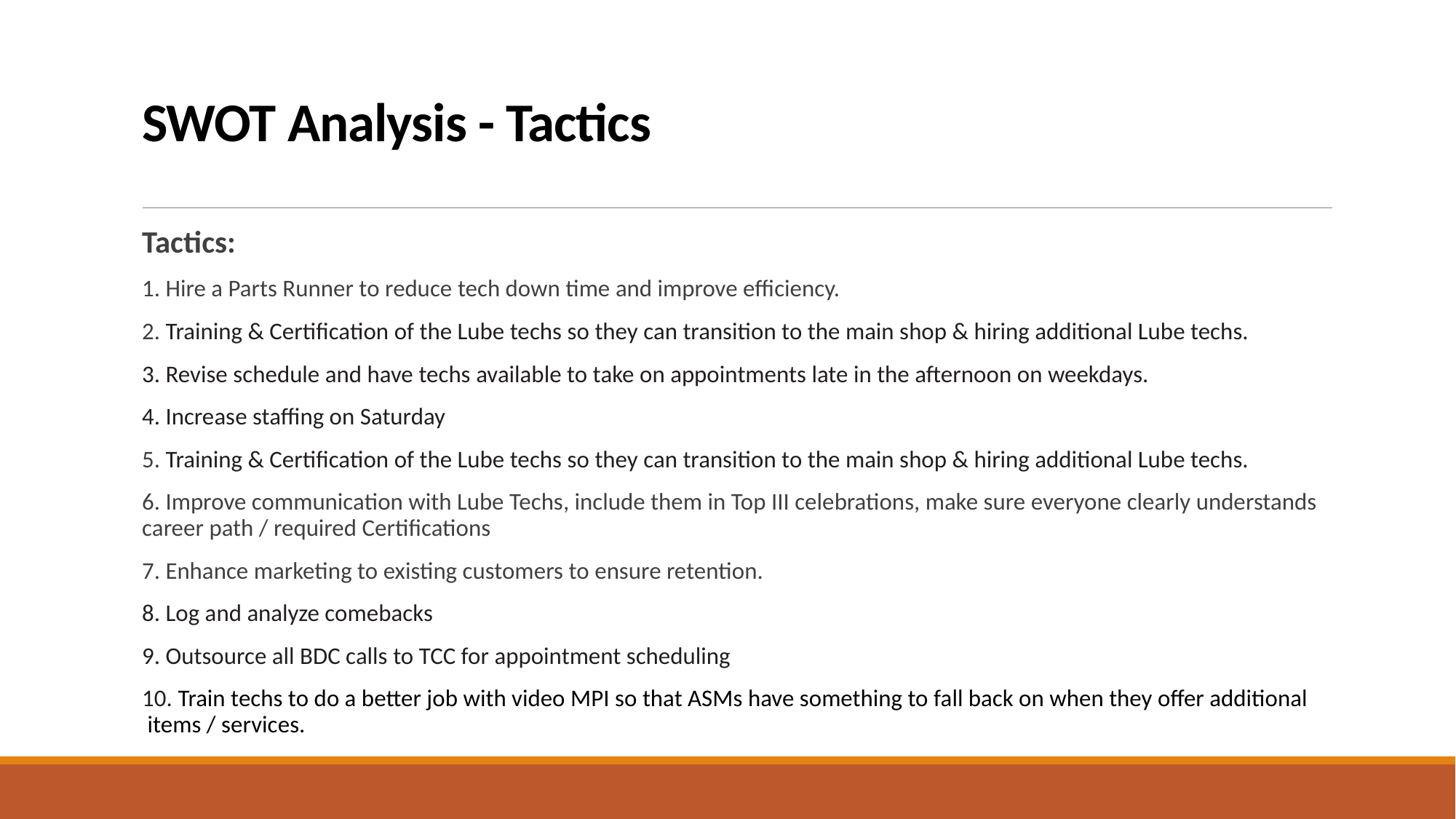

# SWOT Analysis - Tactics
Tactics:
1. Hire a Parts Runner to reduce tech down time and improve efficiency.
2. Training & Certification of the Lube techs so they can transition to the main shop & hiring additional Lube techs.
3. Revise schedule and have techs available to take on appointments late in the afternoon on weekdays.
4. Increase staffing on Saturday
5. Training & Certification of the Lube techs so they can transition to the main shop & hiring additional Lube techs.
6. Improve communication with Lube Techs, include them in Top III celebrations, make sure everyone clearly understands career path / required Certifications
7. Enhance marketing to existing customers to ensure retention.
8. Log and analyze comebacks
9. Outsource all BDC calls to TCC for appointment scheduling
10. Train techs to do a better job with video MPI so that ASMs have something to fall back on when they offer additional      items / services.